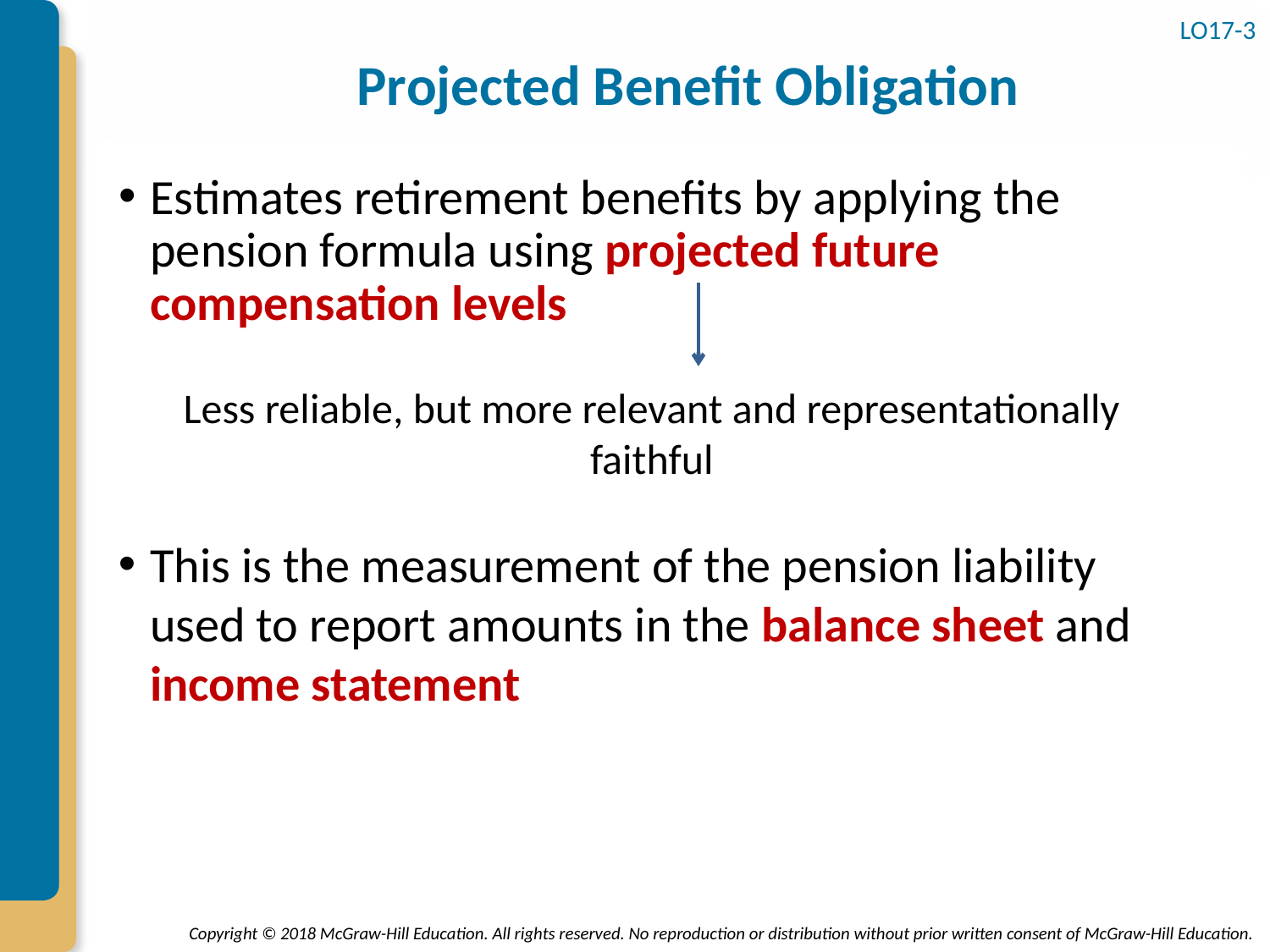

# Projected Benefit Obligation
LO17-3
Estimates retirement benefits by applying the pension formula using projected future compensation levels

Less reliable, but more relevant and representationally faithful

This is the measurement of the pension liability used to report amounts in the balance sheet and income statement